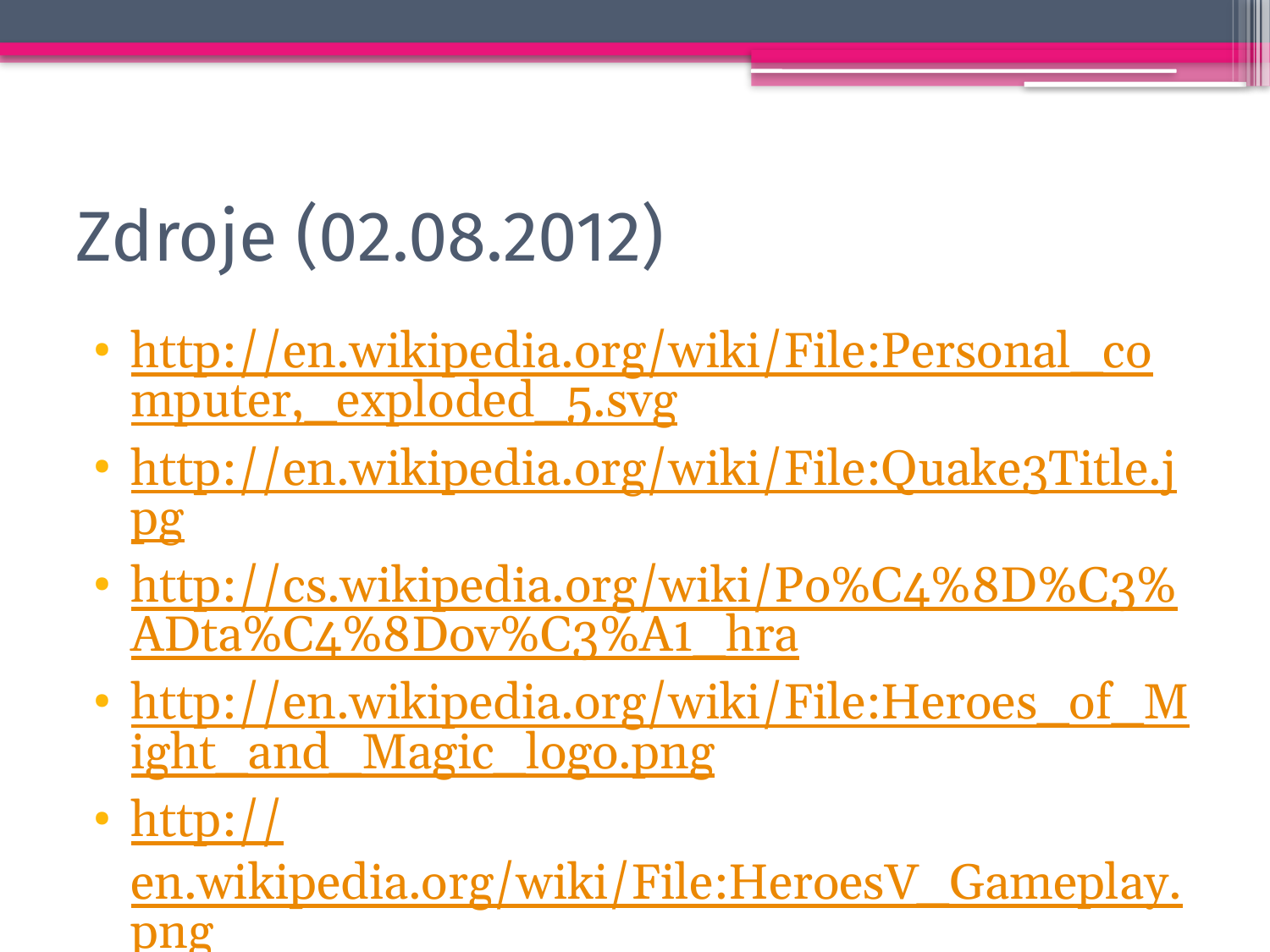

# Zdroje (02.08.2012)
http://en.wikipedia.org/wiki/File:Personal_computer,_exploded_5.svg
http://en.wikipedia.org/wiki/File:Quake3Title.jpg
http://cs.wikipedia.org/wiki/Po%C4%8D%C3%ADta%C4%8Dov%C3%A1_hra
http://en.wikipedia.org/wiki/File:Heroes_of_Might_and_Magic_logo.png
http://en.wikipedia.org/wiki/File:HeroesV_Gameplay.png
Zdroje obrázků: MS Office Klipart